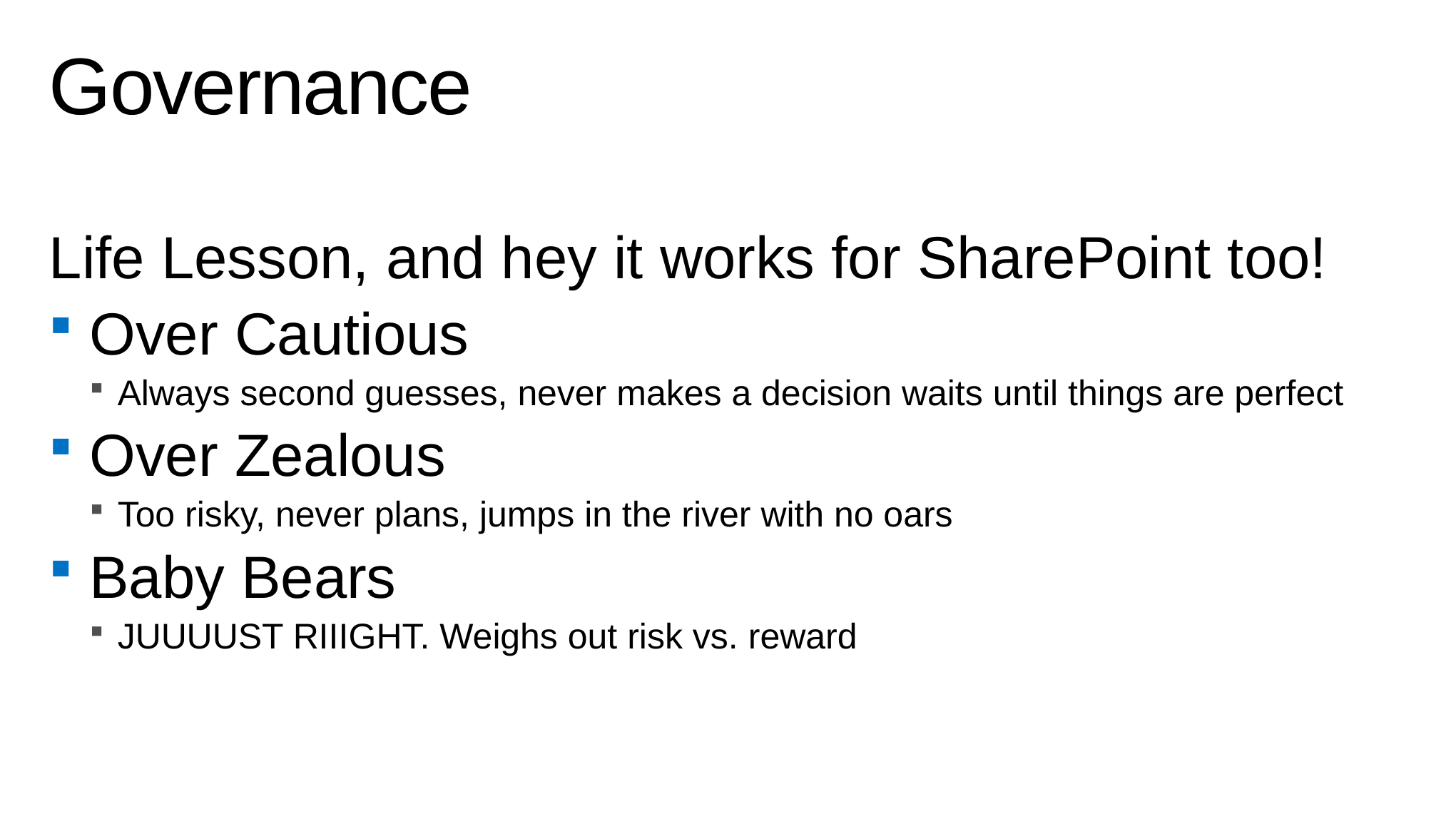

# Governance
Life Lesson, and hey it works for SharePoint too!
Over Cautious
Always second guesses, never makes a decision waits until things are perfect
Over Zealous
Too risky, never plans, jumps in the river with no oars
Baby Bears
JUUUUST RIIIGHT. Weighs out risk vs. reward